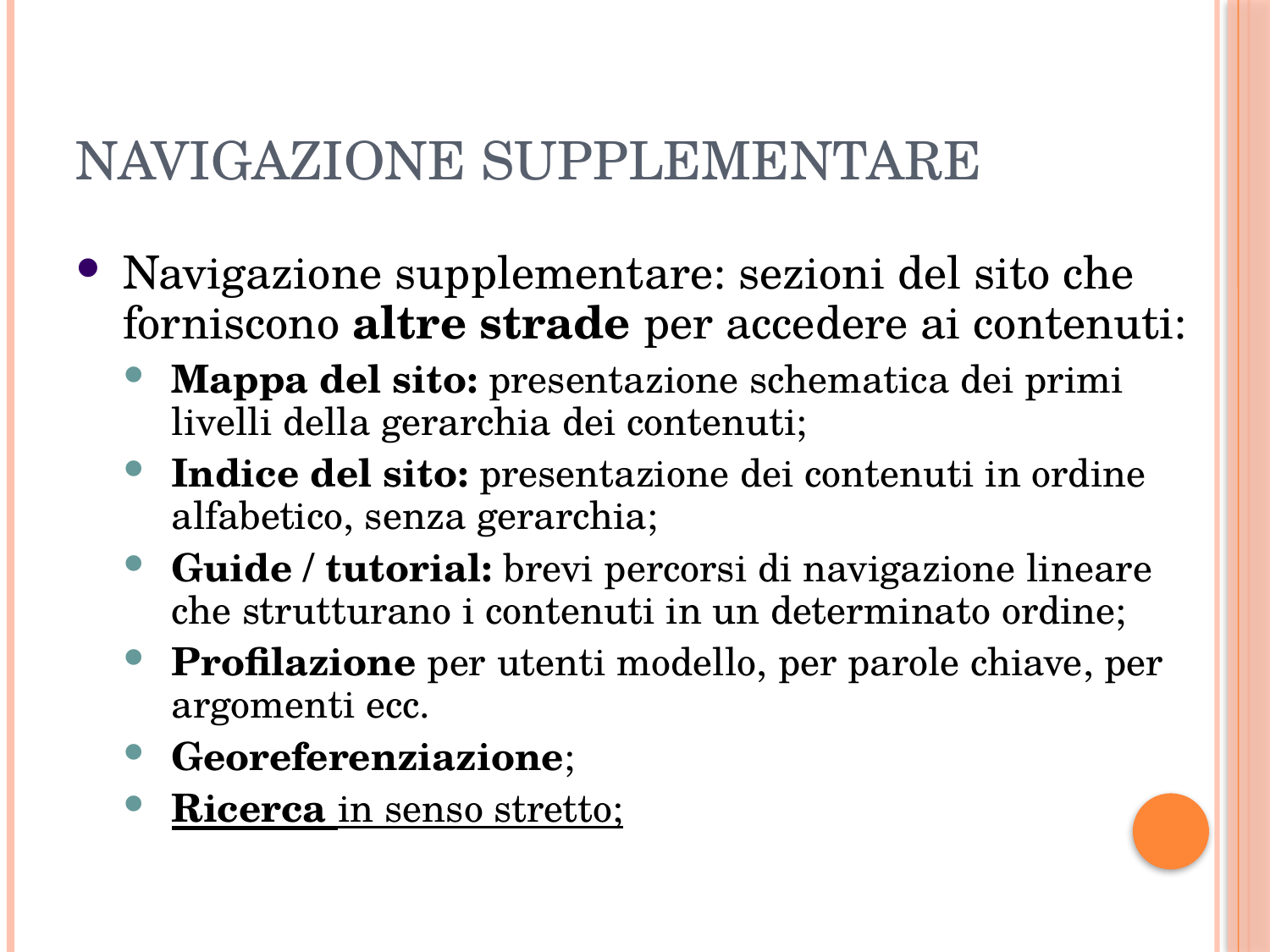

Navigazione supplementare
Navigazione supplementare: sezioni del sito che forniscono altre strade per accedere ai contenuti:
Mappa del sito: presentazione schematica dei primi livelli della gerarchia dei contenuti;
Indice del sito: presentazione dei contenuti in ordine alfabetico, senza gerarchia;
Guide / tutorial: brevi percorsi di navigazione lineare che strutturano i contenuti in un determinato ordine;
Profilazione per utenti modello, per parole chiave, per argomenti ecc.
Georeferenziazione;
Ricerca in senso stretto;